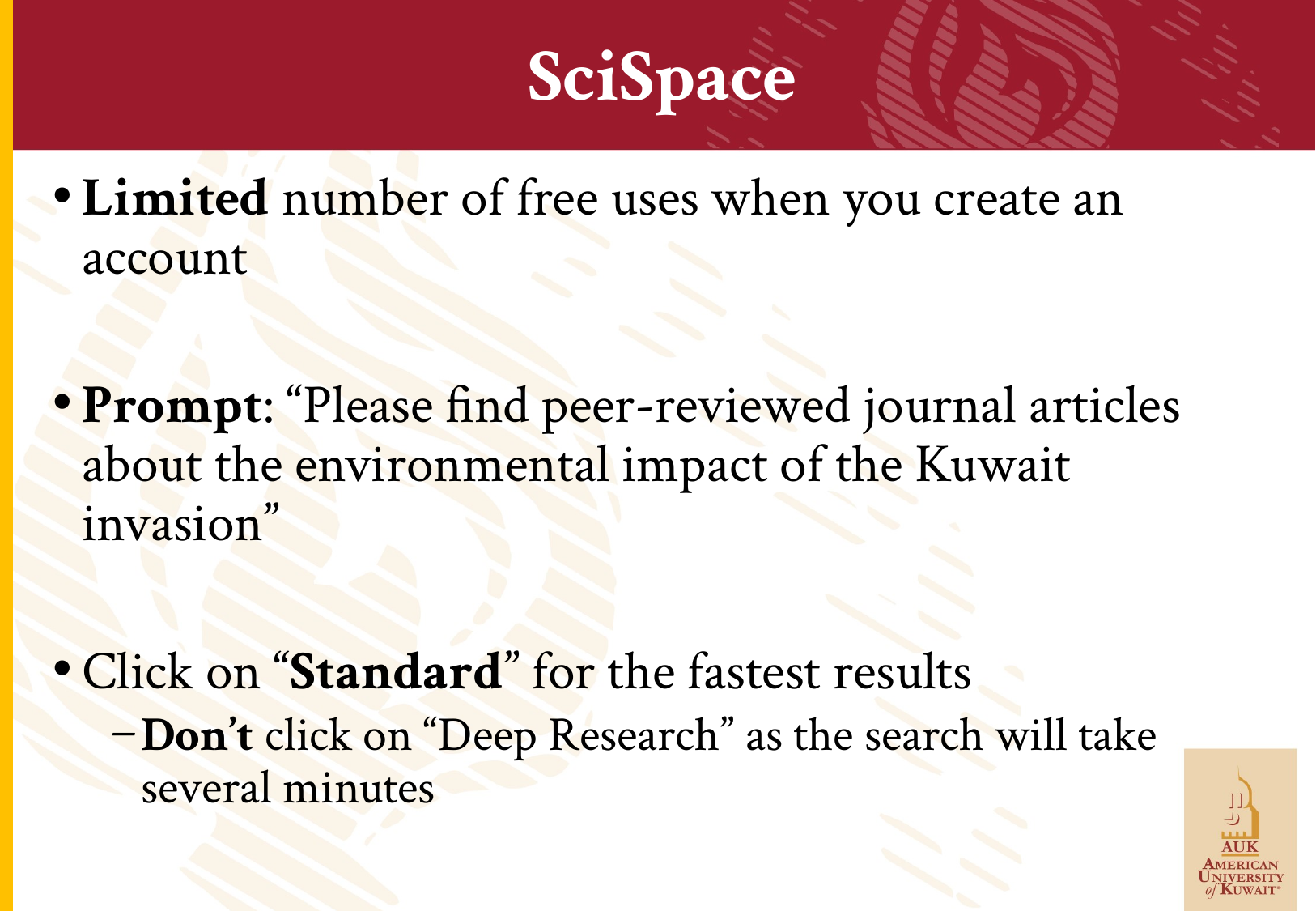

# SciSpace
Limited number of free uses when you create an account

Prompt: “Please find peer-reviewed journal articles about the environmental impact of the Kuwait invasion”

Click on “Standard” for the fastest results
Don’t click on “Deep Research” as the search will take several minutes